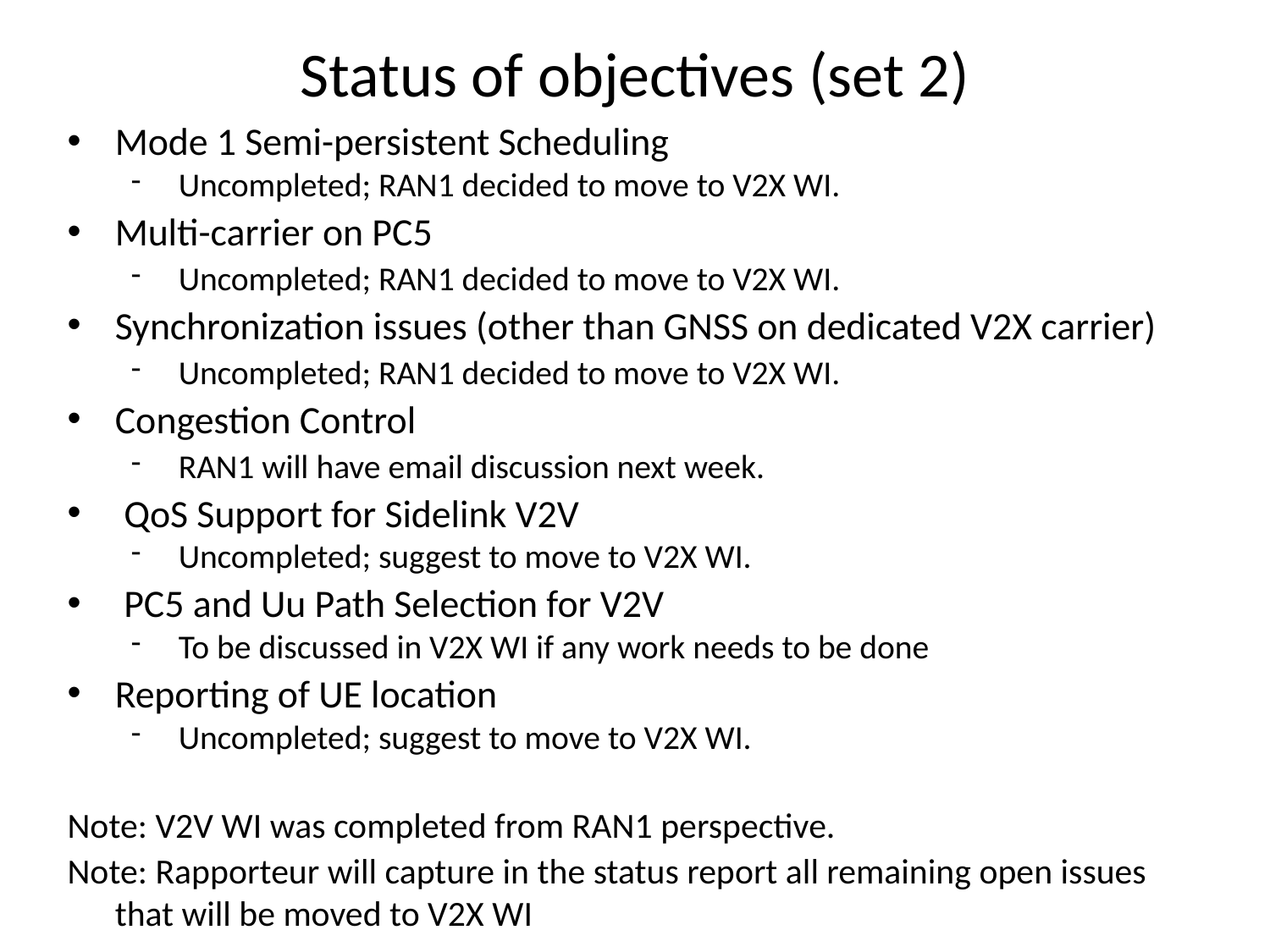

# Status of objectives (set 2)
Mode 1 Semi-persistent Scheduling
Uncompleted; RAN1 decided to move to V2X WI.
Multi-carrier on PC5
Uncompleted; RAN1 decided to move to V2X WI.
Synchronization issues (other than GNSS on dedicated V2X carrier)
Uncompleted; RAN1 decided to move to V2X WI.
Congestion Control
RAN1 will have email discussion next week.
 QoS Support for Sidelink V2V
Uncompleted; suggest to move to V2X WI.
 PC5 and Uu Path Selection for V2V
To be discussed in V2X WI if any work needs to be done
Reporting of UE location
Uncompleted; suggest to move to V2X WI.

Note: V2V WI was completed from RAN1 perspective.
Note: Rapporteur will capture in the status report all remaining open issues that will be moved to V2X WI